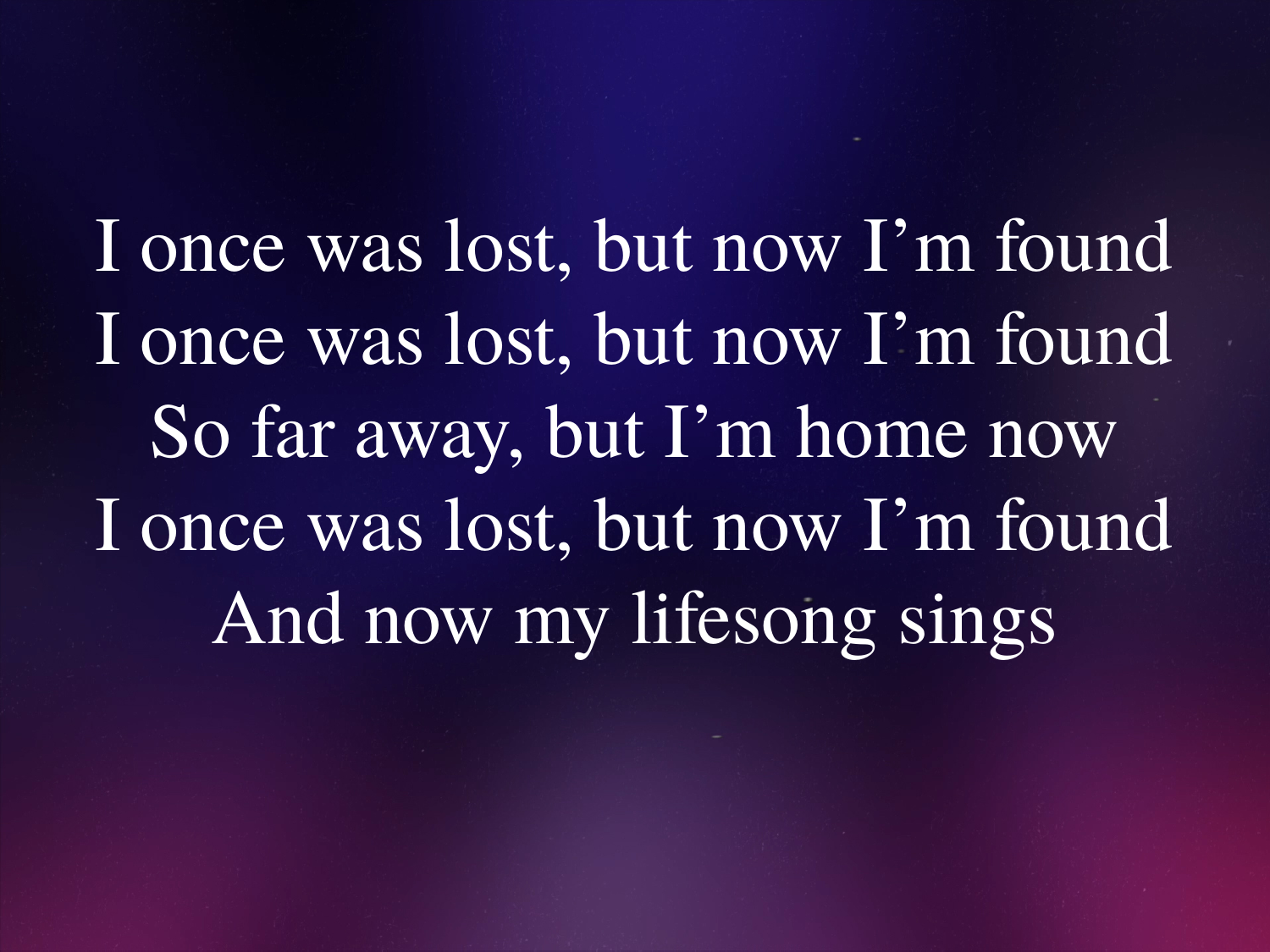

# I once was lost, but now I’m found I once was lost, but now I’m found So far away, but I’m home now I once was lost, but now I’m found And now my lifesong sings